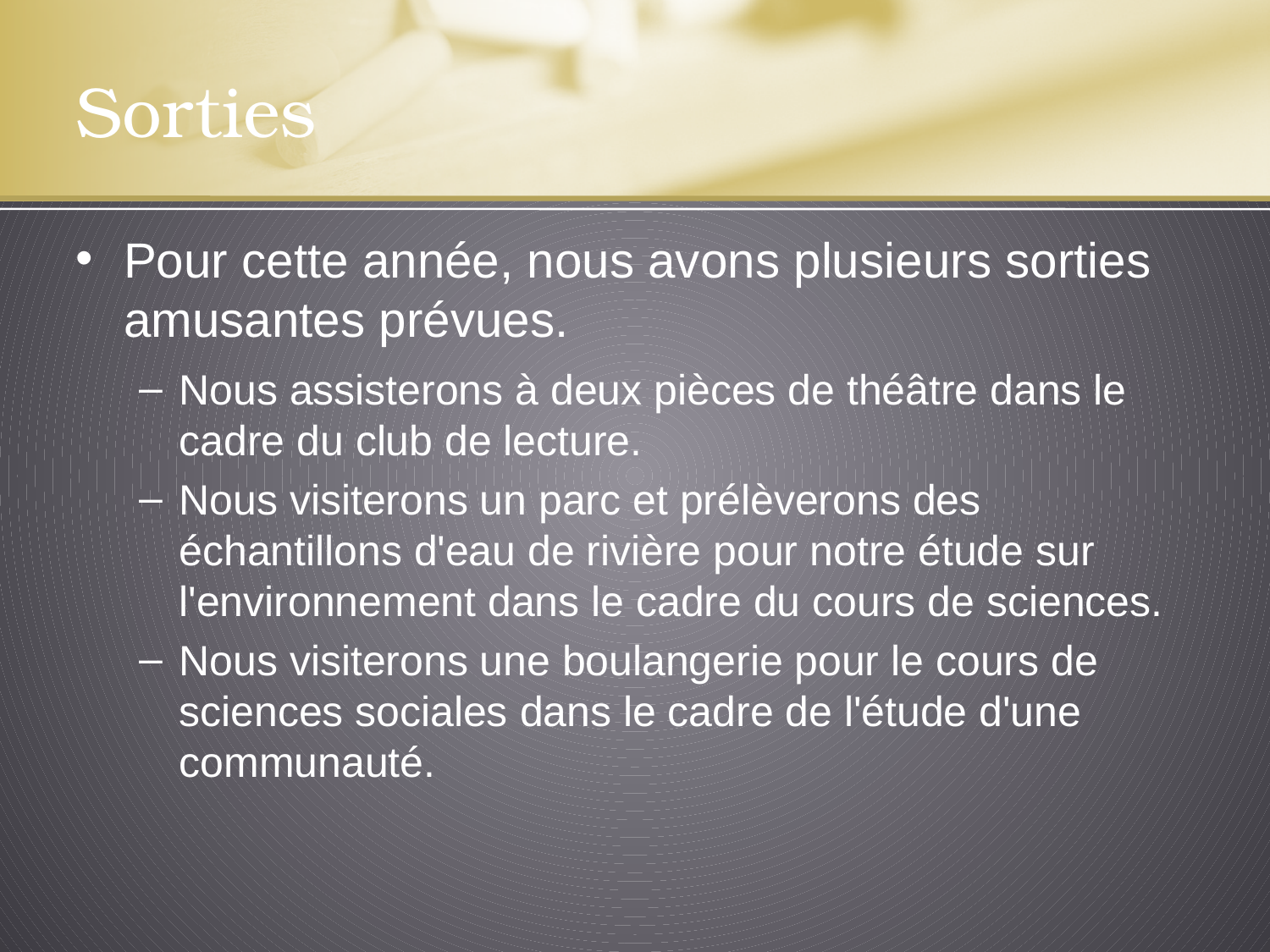

# Sorties
Pour cette année, nous avons plusieurs sorties amusantes prévues.
Nous assisterons à deux pièces de théâtre dans le cadre du club de lecture.
Nous visiterons un parc et prélèverons des échantillons d'eau de rivière pour notre étude sur l'environnement dans le cadre du cours de sciences.
Nous visiterons une boulangerie pour le cours de sciences sociales dans le cadre de l'étude d'une communauté.